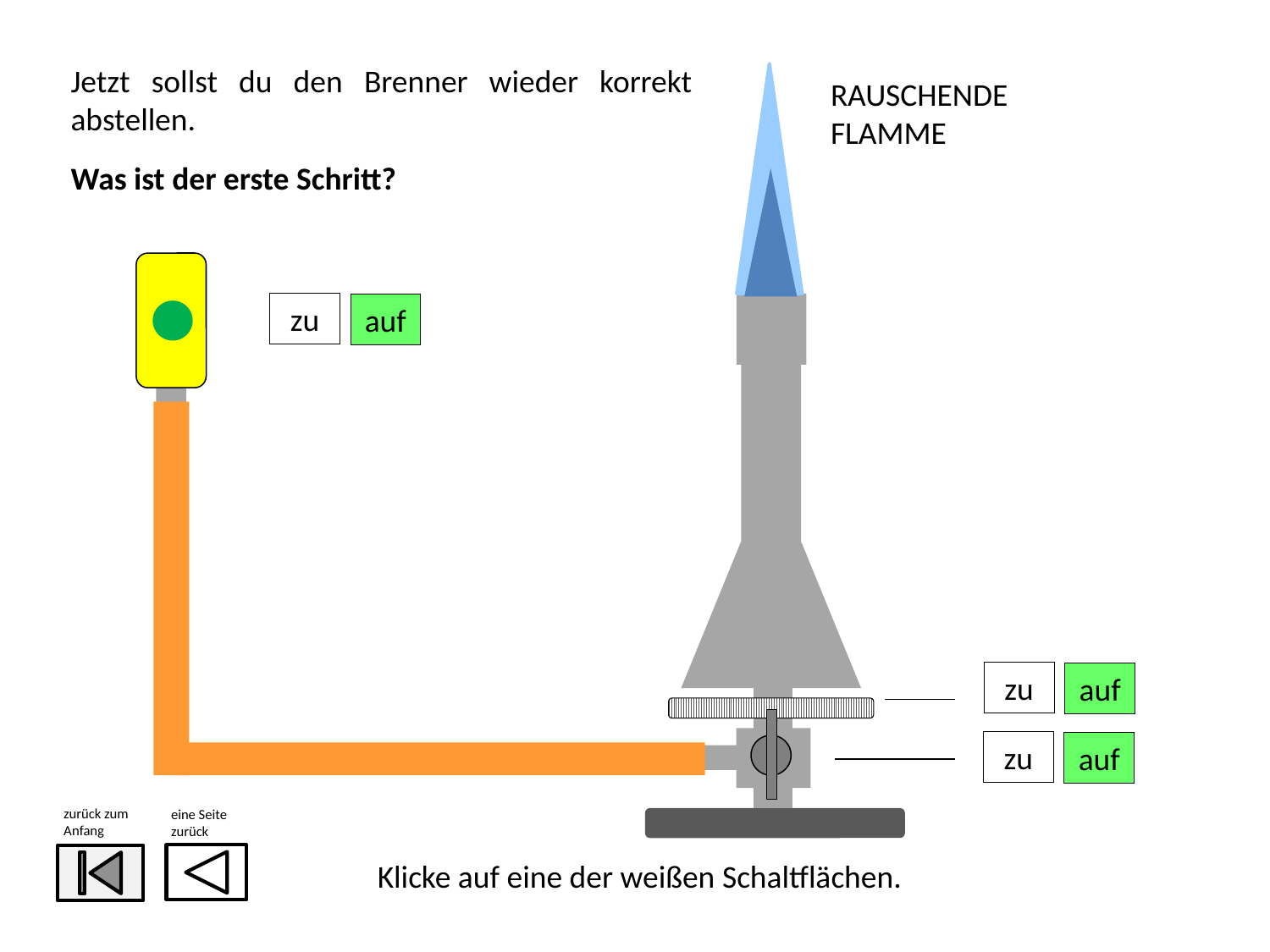

Jetzt sollst du den Brenner wieder korrekt abstellen.

Was ist der erste Schritt?

RAUSCHENDE
FLAMME

zu

auf

zu
auf

zu
auf

zurück zum
Anfang
eine Seite
zurück

Klicke auf eine der weißen Schaltflächen.